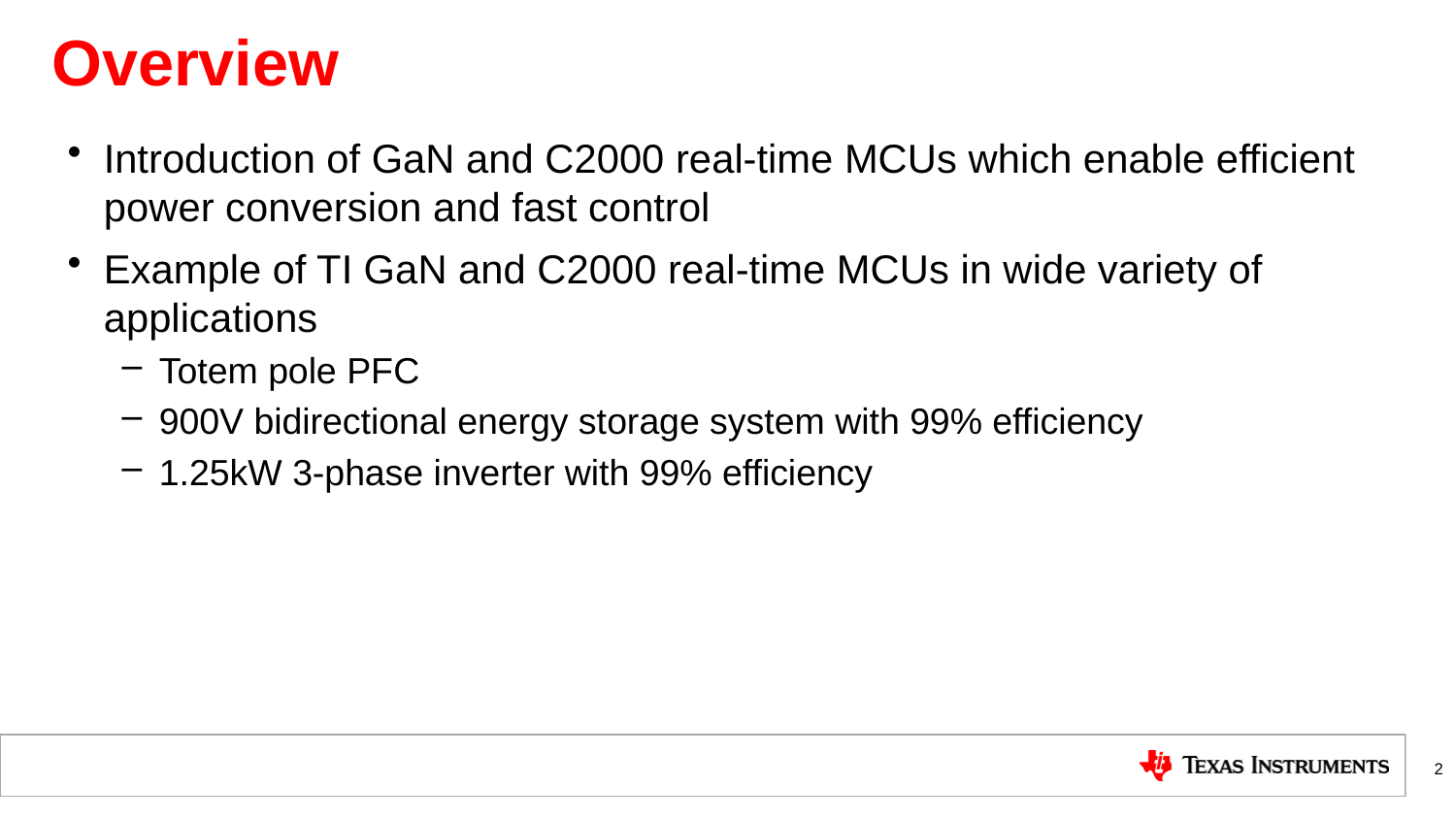

# Overview
Introduction of GaN and C2000 real-time MCUs which enable efficient power conversion and fast control
Example of TI GaN and C2000 real-time MCUs in wide variety of applications
Totem pole PFC
900V bidirectional energy storage system with 99% efficiency
1.25kW 3-phase inverter with 99% efficiency

2